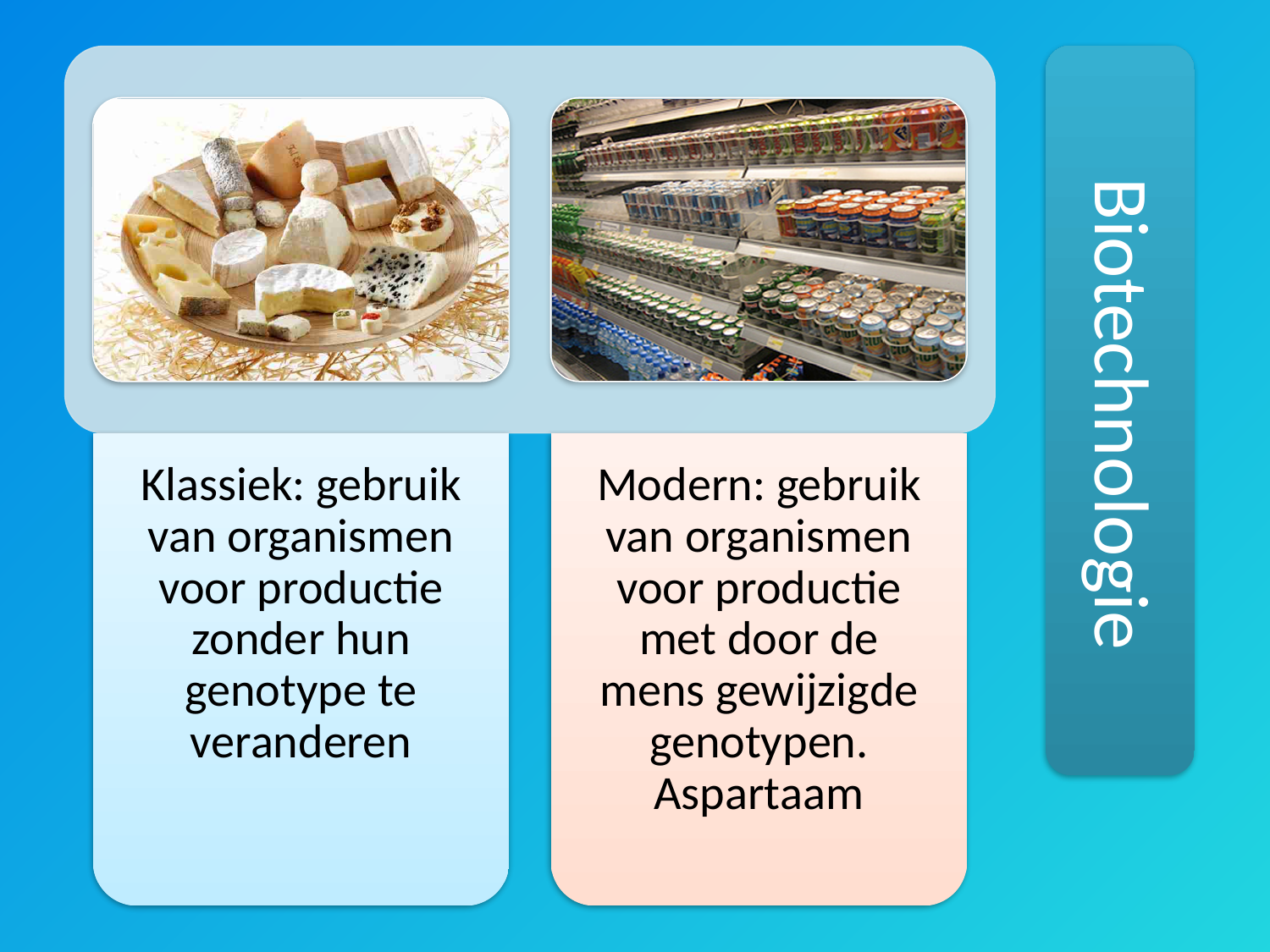

Klassiek: gebruik van organismen voor productie zonder hun genotype te veranderen
Modern: gebruik van organismen voor productie met door de mens gewijzigde genotypen. Aspartaam
Biotechnologie